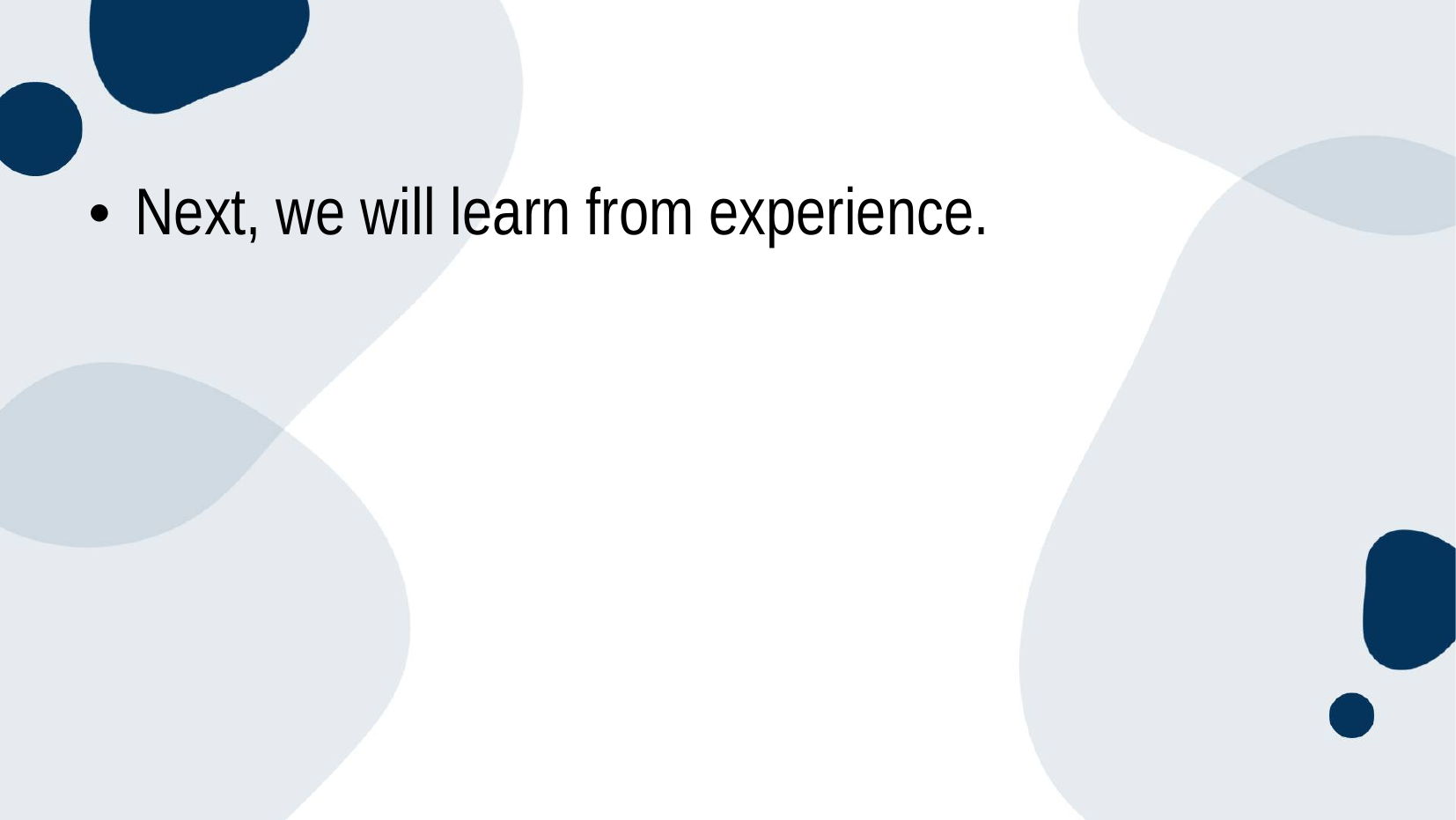

#
Next, we will learn from experience.